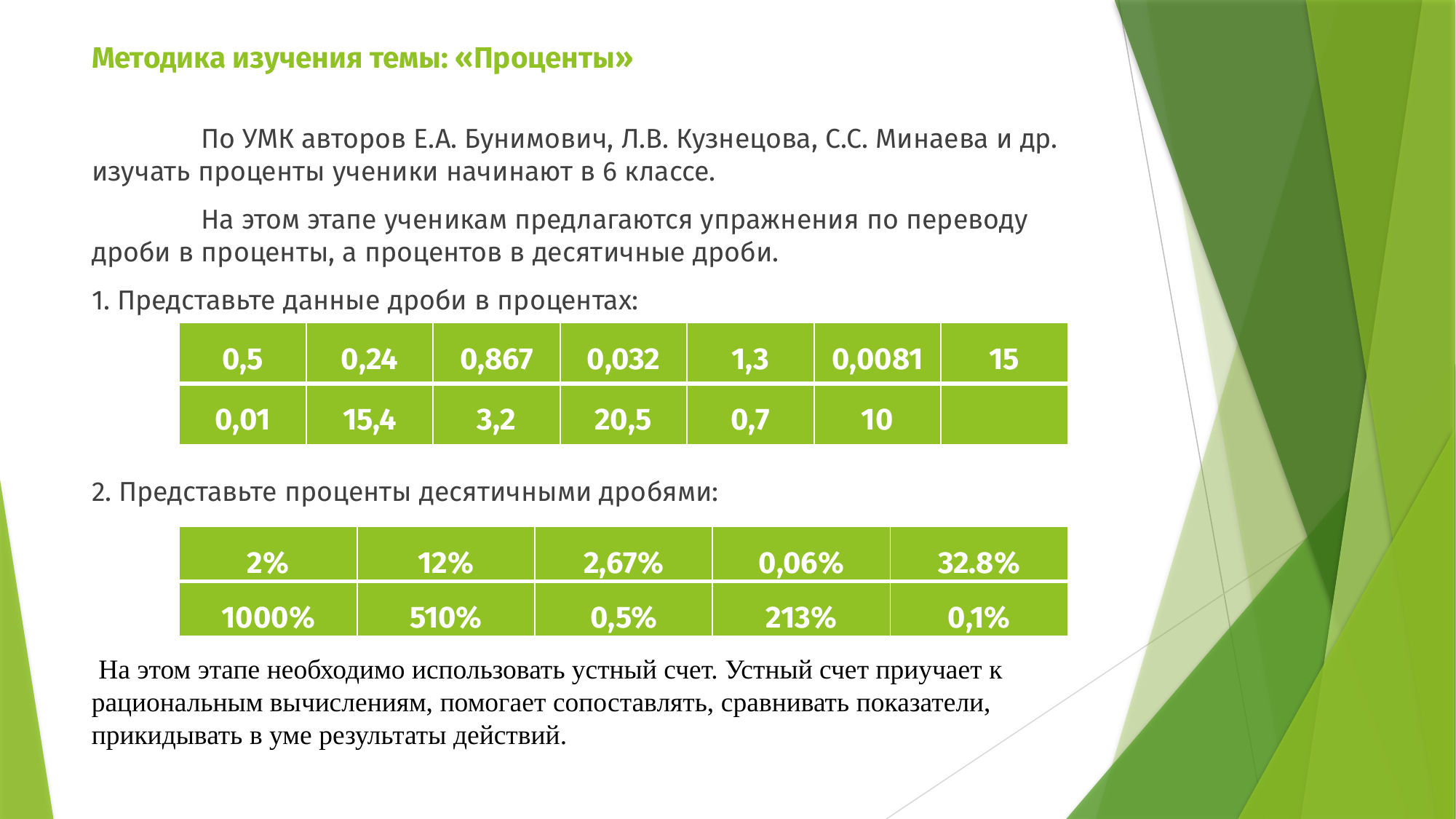

# Методика изучения темы: «Проценты»
	По УМК авторов Е.А. Бунимович, Л.В. Кузнецова, С.С. Минаева и др. изучать проценты ученики начинают в 6 классе.
	На этом этапе ученикам предлагаются упражнения по переводу дроби в проценты, а процентов в десятичные дроби.
1. Представьте данные дроби в процентах:

2. Представьте проценты десятичными дробями:

| 0,5 | 0,24 | 0,867 | 0,032 | 1,3 | 0,0081 | 15 |
| --- | --- | --- | --- | --- | --- | --- |
| 0,01 | 15,4 | 3,2 | 20,5 | 0,7 | 10 |  |
| 2% | 12% | 2,67% | 0,06% | 32.8% |
| --- | --- | --- | --- | --- |
| 1000% | 510% | 0,5% | 213% | 0,1% |
 На этом этапе необходимо использовать устный счет. Устный счет приучает к рациональным вычислениям, помогает сопоставлять, сравнивать показатели, прикидывать в уме результаты действий.